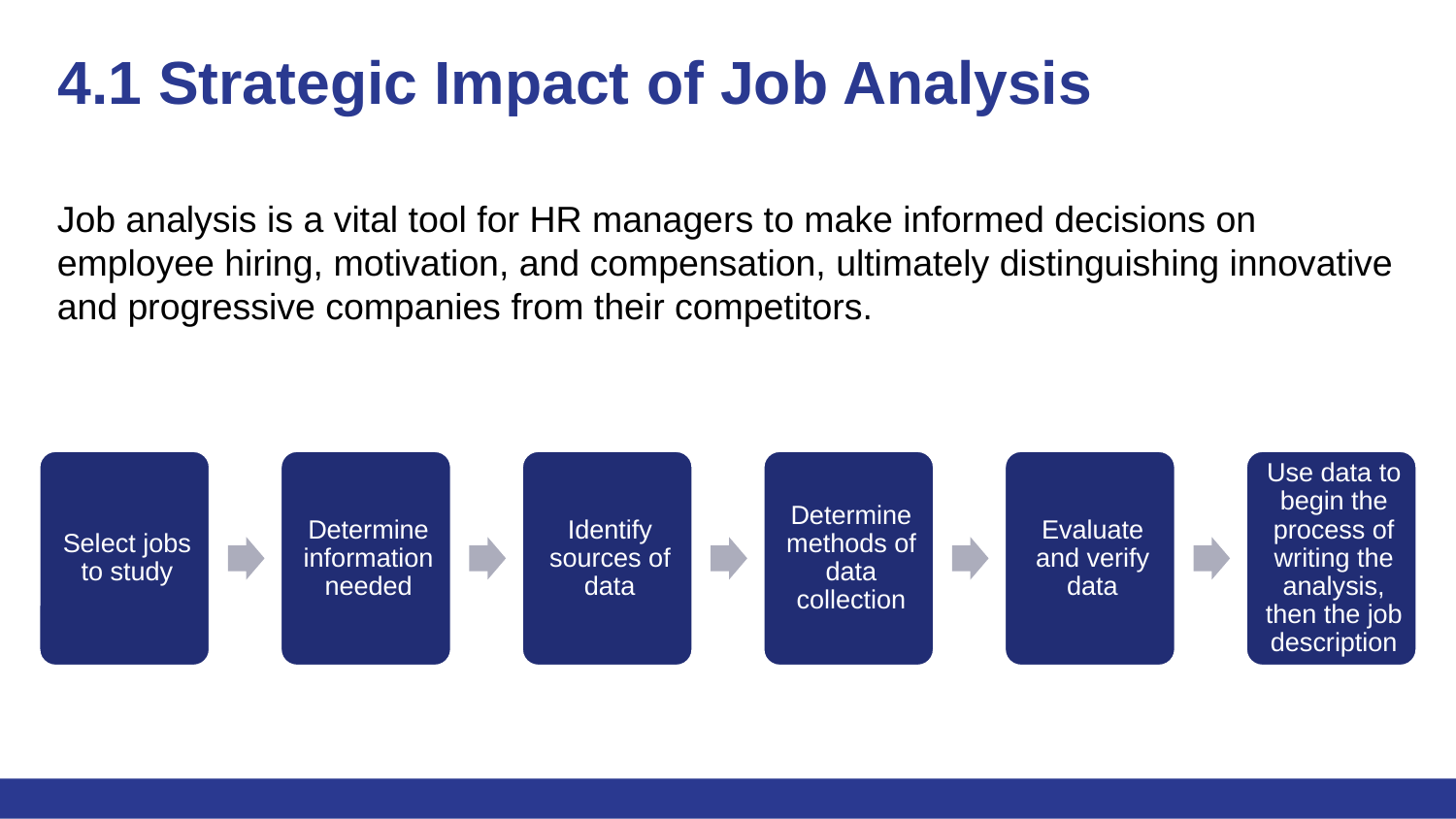

# 4.1 Strategic Impact of Job Analysis
Job analysis is a vital tool for HR managers to make informed decisions on employee hiring, motivation, and compensation, ultimately distinguishing innovative and progressive companies from their competitors.
Select jobs to study

Determine information needed

Identify sources of data

Determine methods of data collection

Evaluate and verify data

Use data to begin the process of writing the analysis, then the job description